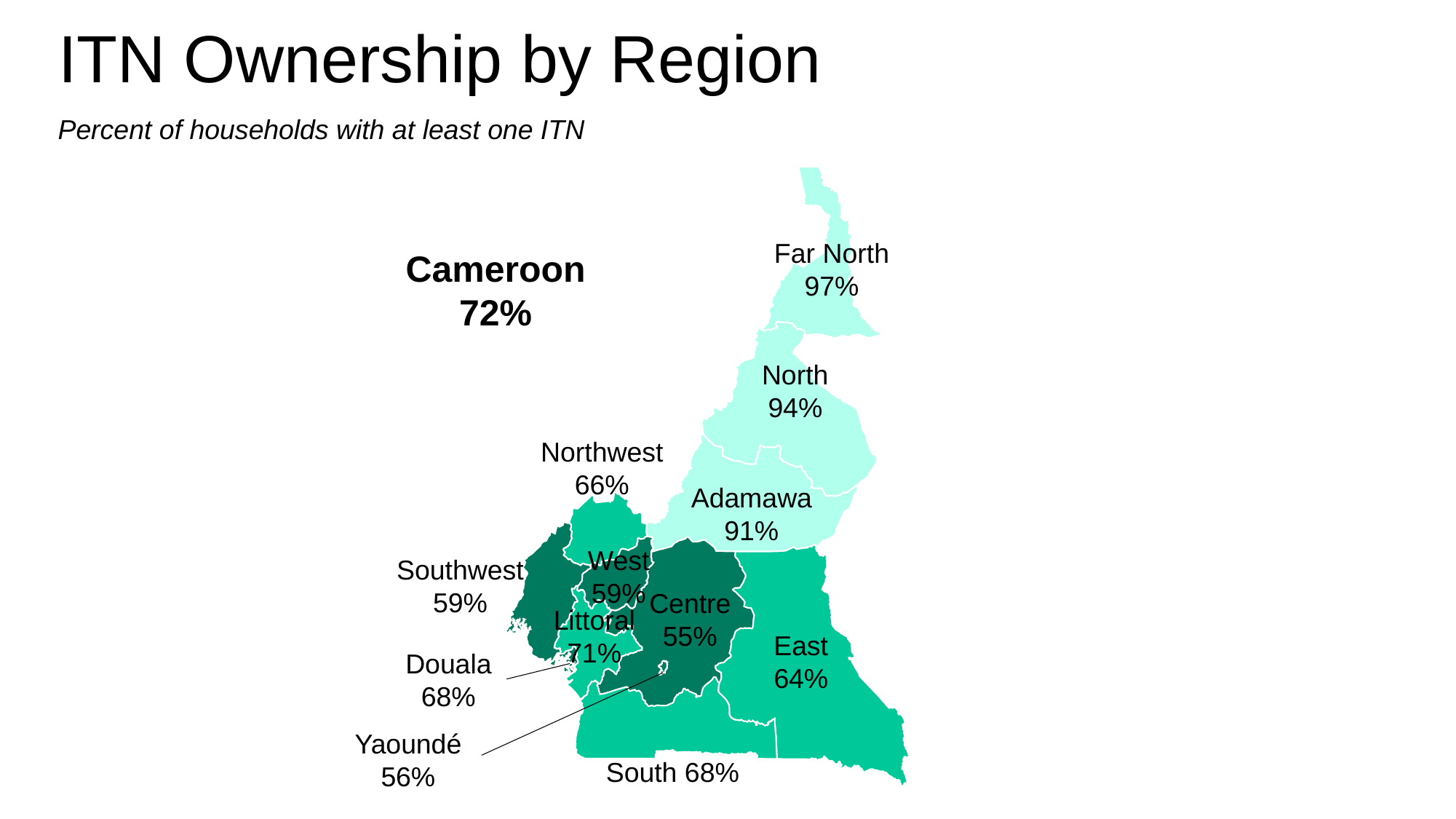

# ITN Ownership by Region
Percent of households with at least one ITN

Cameroon
72%
Far North 97%
North 94%
Northwest 66%
Adamawa 91%
West 59%
Southwest 59%
Centre 55%
Littoral 71%
East 64%
Douala 68%
Yaoundé 56%
South 68%